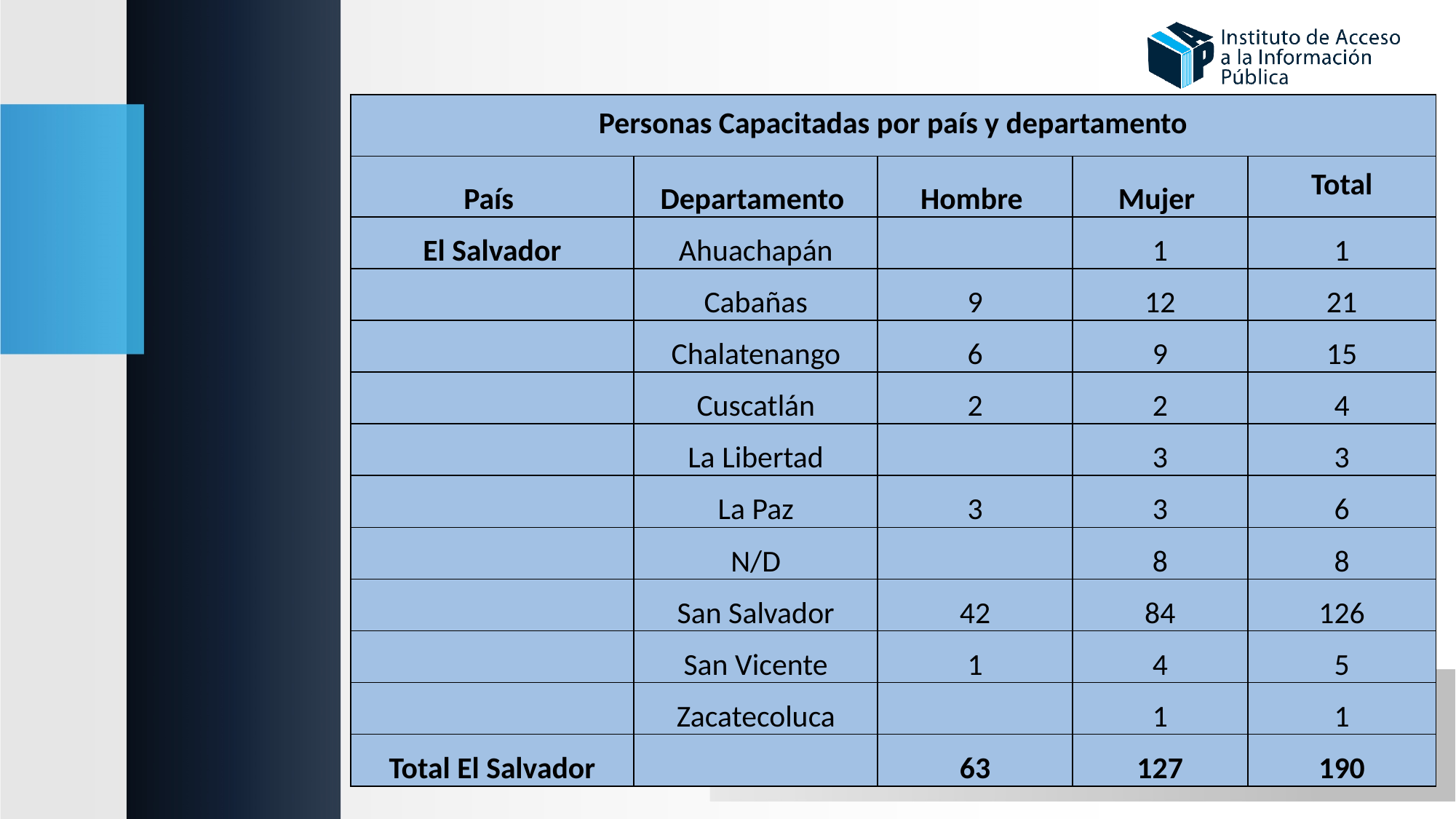

| Personas Capacitadas por país y departamento |  |  |  |  |
| --- | --- | --- | --- | --- |
| País | Departamento | Hombre | Mujer | Total |
| El Salvador | Ahuachapán |  | 1 | 1 |
|  | Cabañas | 9 | 12 | 21 |
|  | Chalatenango | 6 | 9 | 15 |
|  | Cuscatlán | 2 | 2 | 4 |
|  | La Libertad |  | 3 | 3 |
|  | La Paz | 3 | 3 | 6 |
|  | N/D |  | 8 | 8 |
|  | San Salvador | 42 | 84 | 126 |
|  | San Vicente | 1 | 4 | 5 |
|  | Zacatecoluca |  | 1 | 1 |
| Total El Salvador |  | 63 | 127 | 190 |